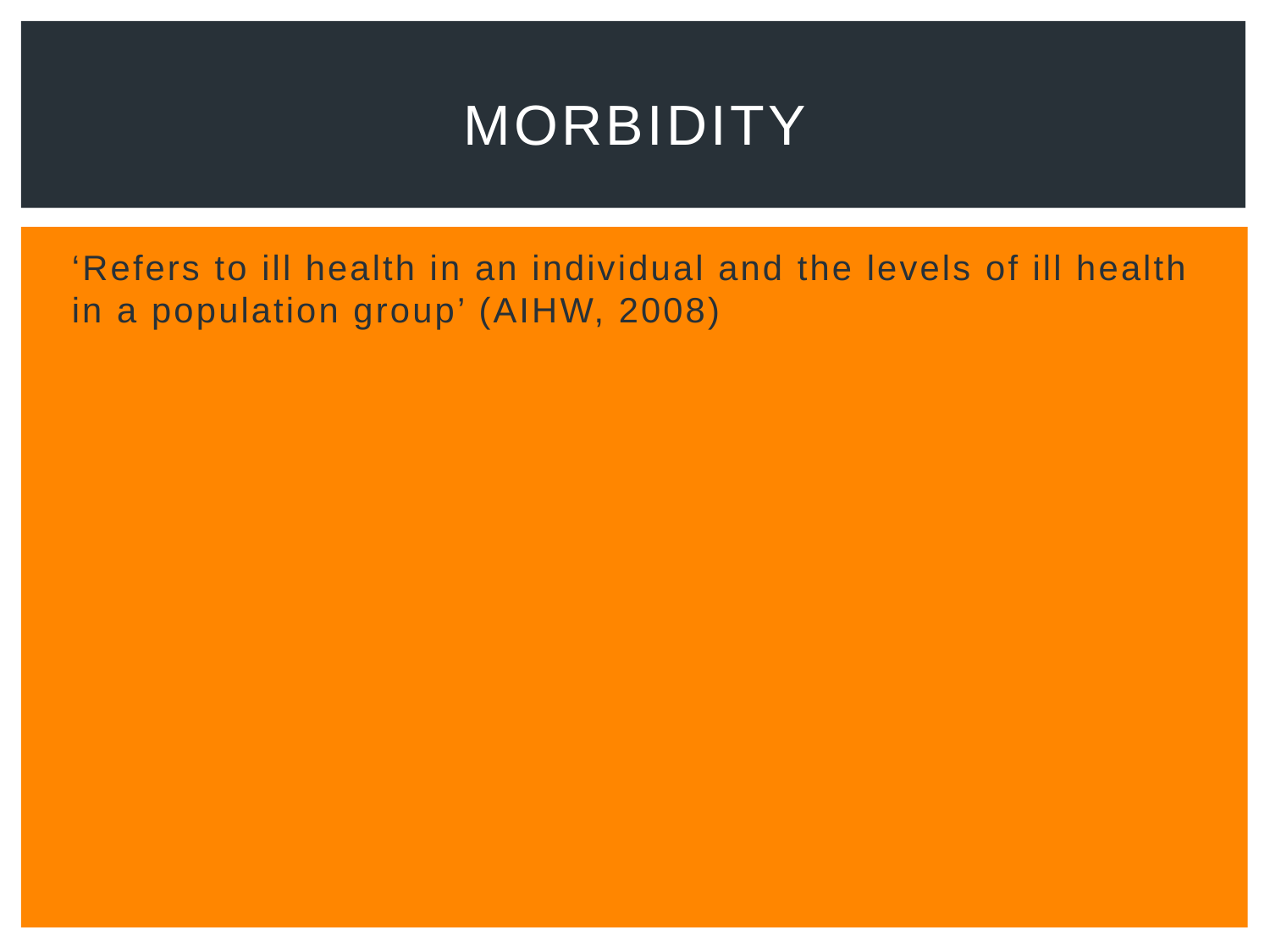

# Morbidity
‘Refers to ill health in an individual and the levels of ill health in a population group’ (AIHW, 2008)